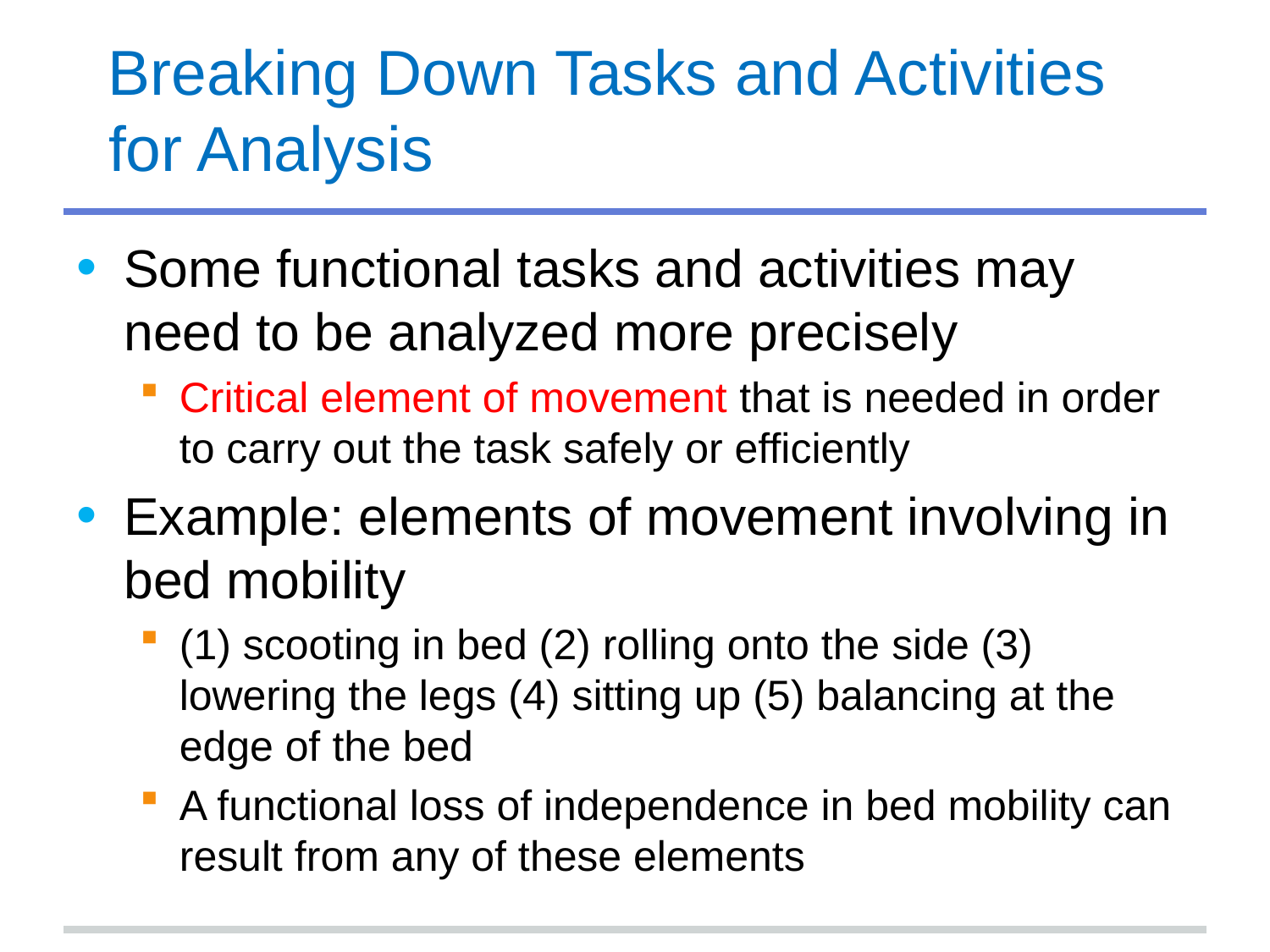

# Breaking Down Tasks and Activities for Analysis
Some functional tasks and activities may need to be analyzed more precisely
Critical element of movement that is needed in order to carry out the task safely or efficiently
Example: elements of movement involving in bed mobility
(1) scooting in bed (2) rolling onto the side (3) lowering the legs (4) sitting up (5) balancing at the edge of the bed
A functional loss of independence in bed mobility can result from any of these elements